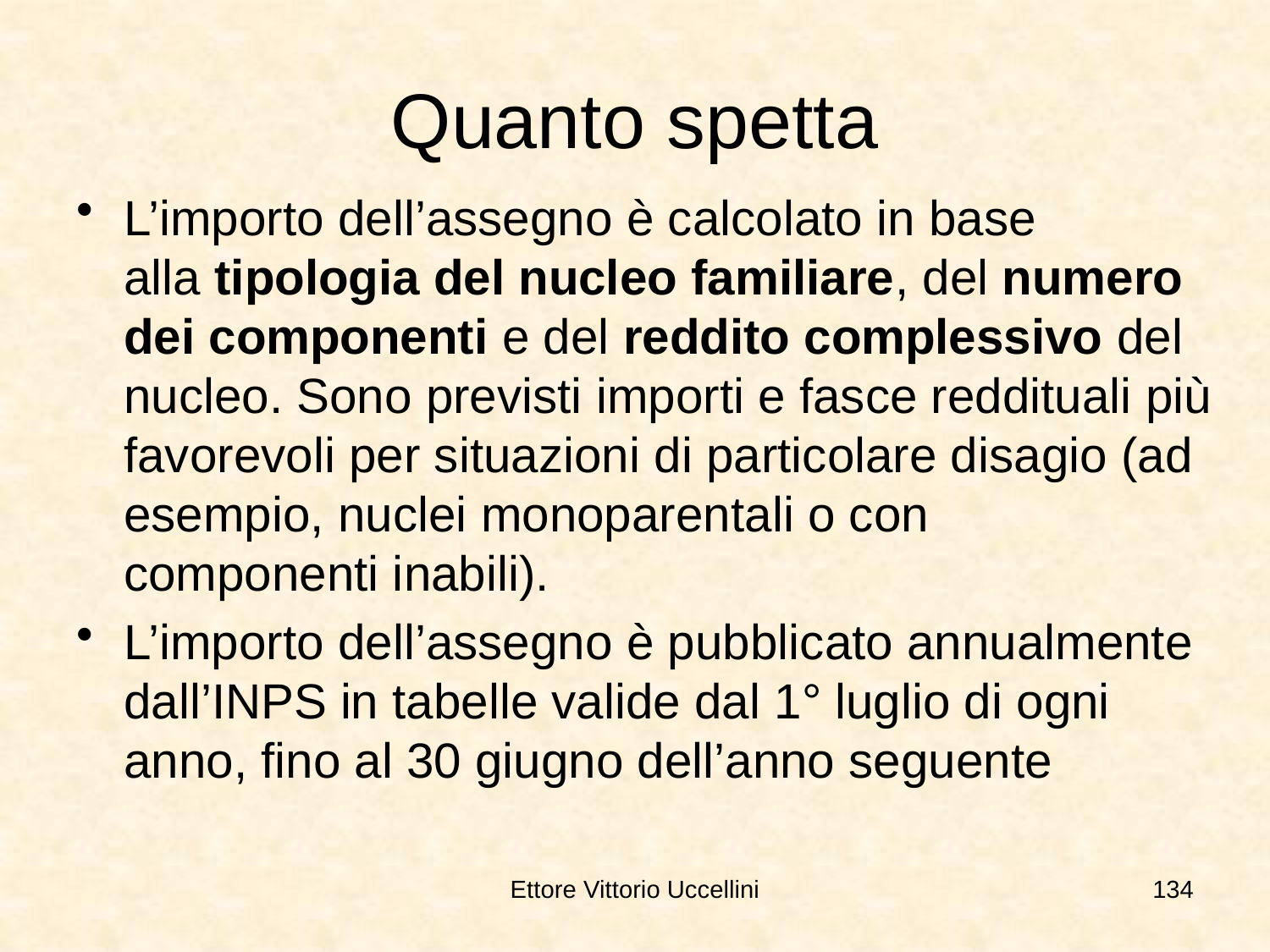

# Quanto spetta
L’importo dell’assegno è calcolato in base alla tipologia del nucleo familiare, del numero dei componenti e del reddito complessivo del nucleo. Sono previsti importi e fasce reddituali più favorevoli per situazioni di particolare disagio (ad esempio, nuclei monoparentali o con componenti inabili).
L’importo dell’assegno è pubblicato annualmente dall’INPS in tabelle valide dal 1° luglio di ogni anno, fino al 30 giugno dell’anno seguente

Ettore Vittorio Uccellini
134